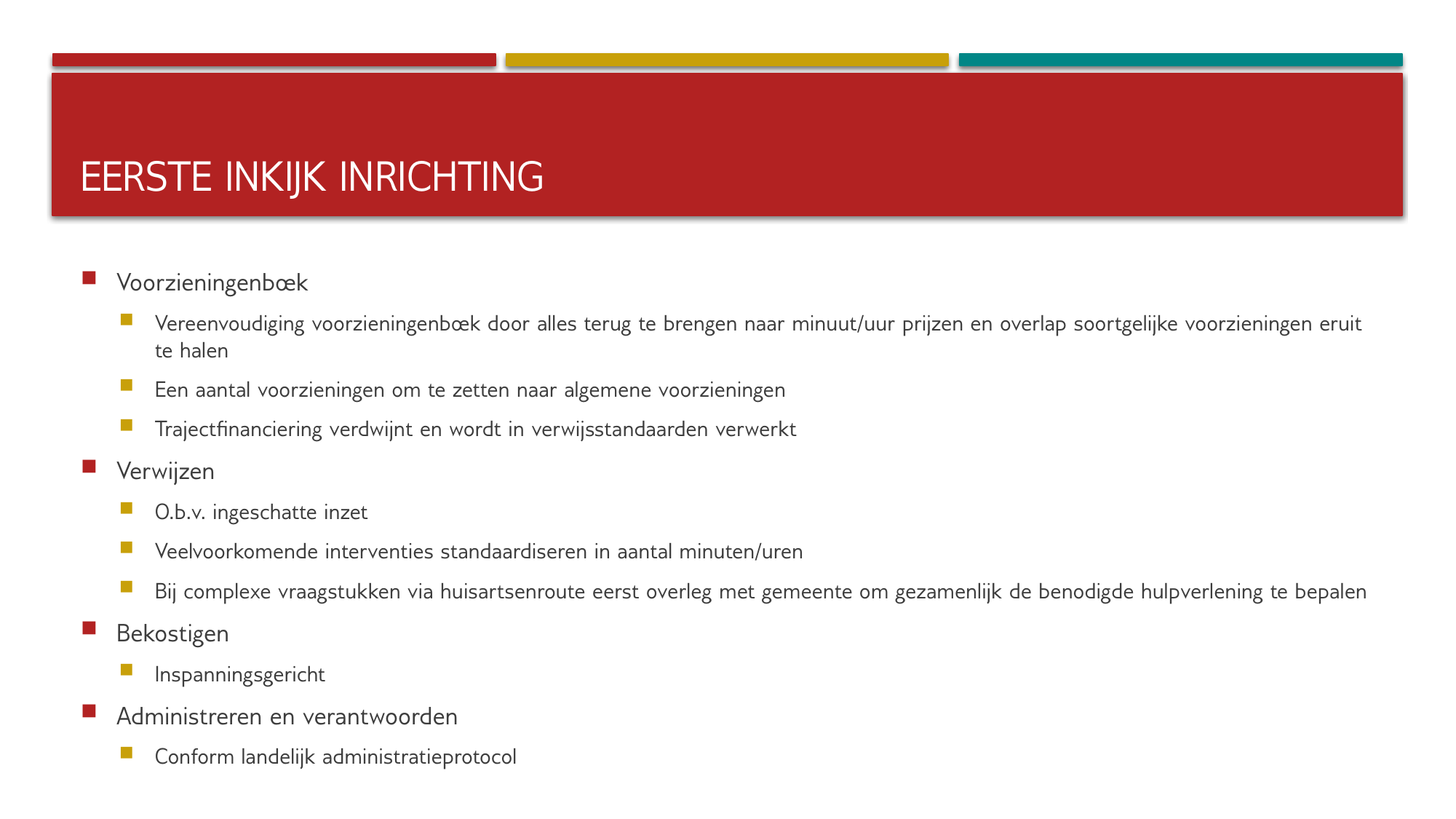

# Eerste inkijk inrichting
Voorzieningenboek
Vereenvoudiging voorzieningenboek door alles terug te brengen naar minuut/uur prijzen en overlap soortgelijke voorzieningen eruit te halen
Een aantal voorzieningen om te zetten naar algemene voorzieningen
Trajectfinanciering verdwijnt en wordt in verwijsstandaarden verwerkt
Verwijzen
O.b.v. ingeschatte inzet
Veelvoorkomende interventies standaardiseren in aantal minuten/uren
Bij complexe vraagstukken via huisartsenroute eerst overleg met gemeente om gezamenlijk de benodigde hulpverlening te bepalen
Bekostigen
Inspanningsgericht
Administreren en verantwoorden
Conform landelijk administratieprotocol